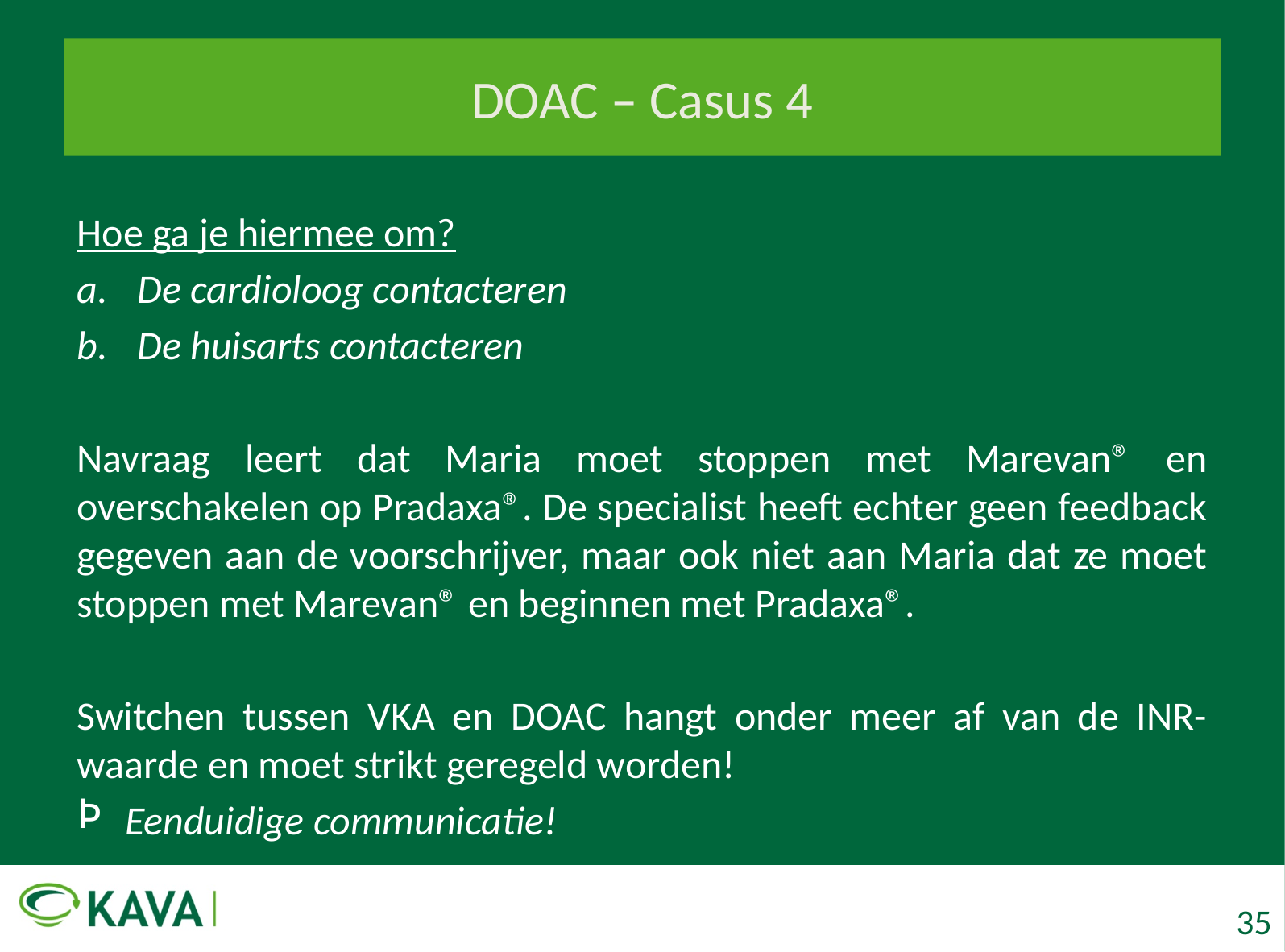

# DOAC – Casus 4
Hoe ga je hiermee om?
De cardioloog contacteren
De huisarts contacteren

Navraag leert dat Maria moet stoppen met Marevan® en overschakelen op Pradaxa®. De specialist heeft echter geen feedback gegeven aan de voorschrijver, maar ook niet aan Maria dat ze moet stoppen met Marevan® en beginnen met Pradaxa®.

Switchen tussen VKA en DOAC hangt onder meer af van de INR-waarde en moet strikt geregeld worden!
Eenduidige communicatie!

35